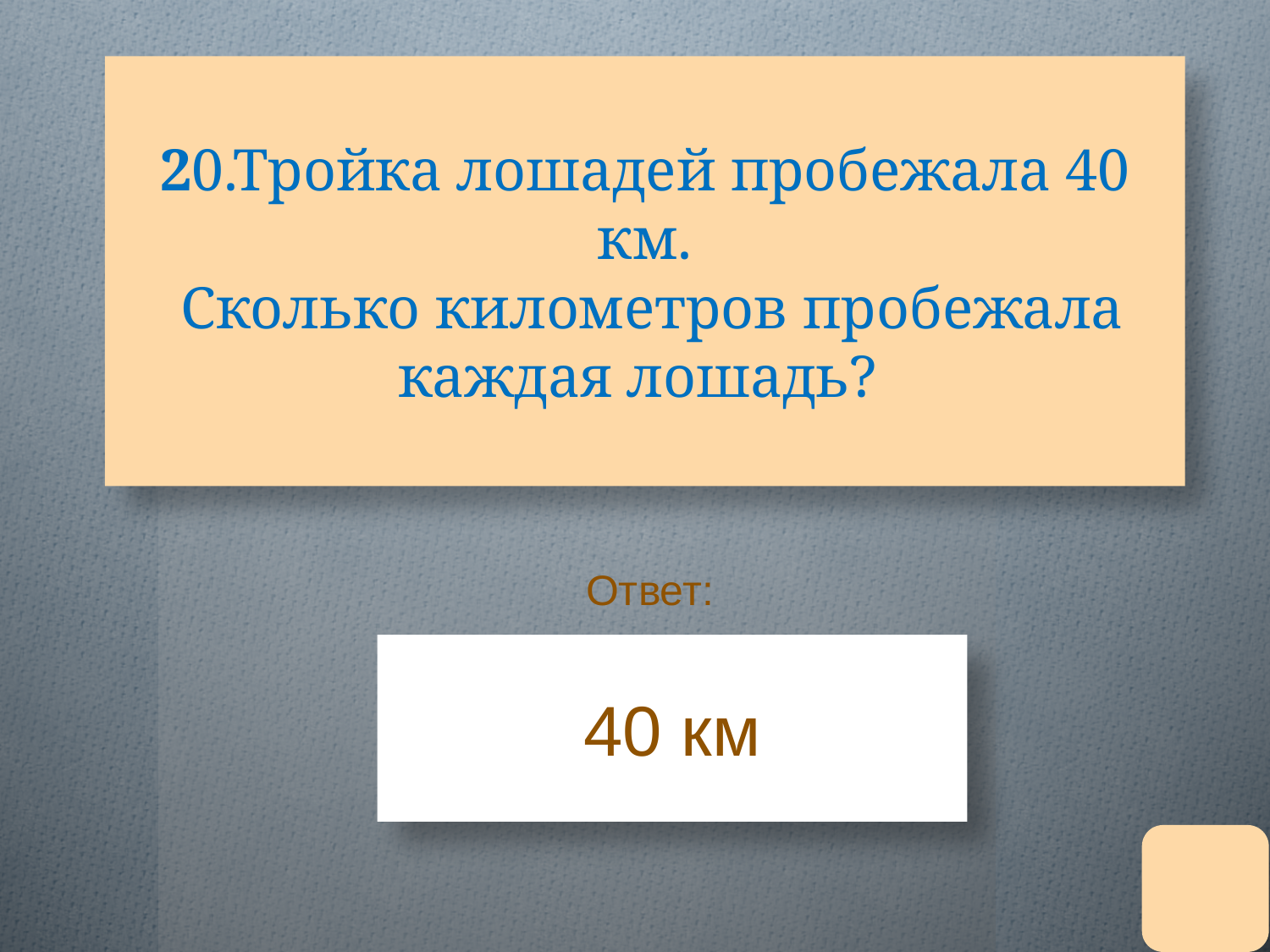

# 20.Тройка лошадей пробежала 40 км. Сколько километров пробежала каждая лошадь?

Ответ:
40 км